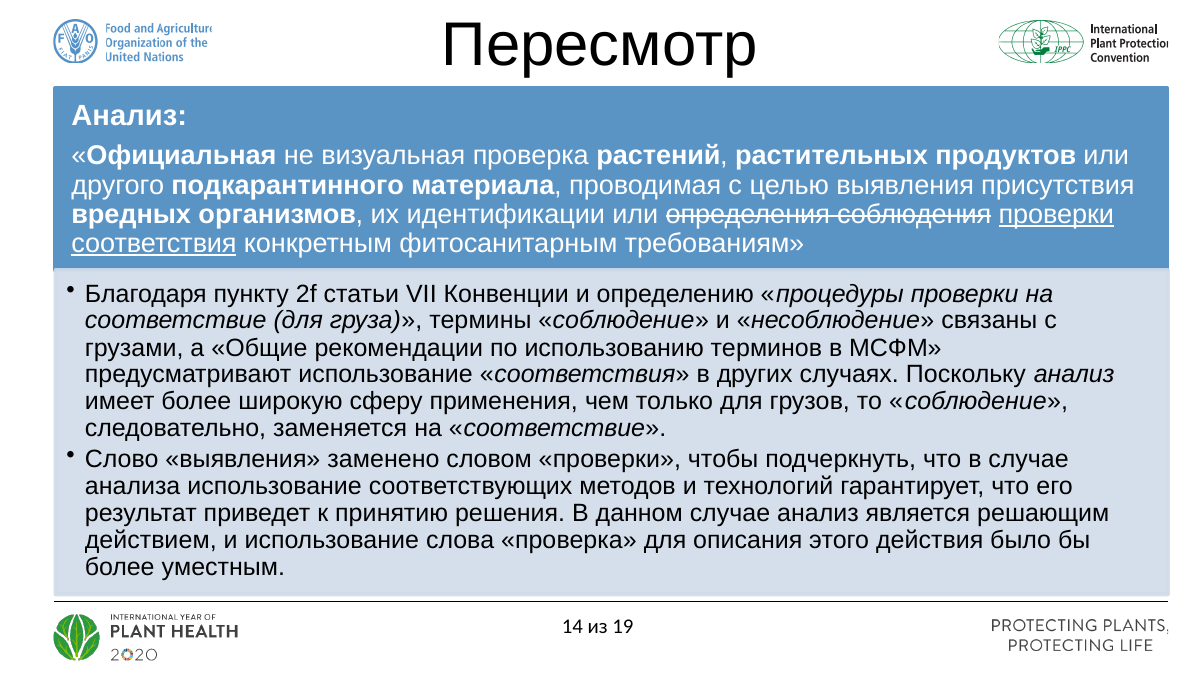

Пересмотр
Анализ:
«Официальная не визуальная проверка растений, растительных продуктов или другого подкарантинного материала, проводимая с целью выявления присутствия вредных организмов, их идентификации или определения соблюдения проверки соответствия конкретным фитосанитарным требованиям»
Благодаря пункту 2f статьи VII Конвенции и определению «процедуры проверки на соответствие (для груза)», термины «соблюдение» и «несоблюдение» связаны с грузами, а «Общие рекомендации по использованию терминов в МСФМ» предусматривают использование «соответствия» в других случаях. Поскольку анализ имеет более широкую сферу применения, чем только для грузов, то «соблюдение», следовательно, заменяется на «соответствие».
Слово «выявления» заменено словом «проверки», чтобы подчеркнуть, что в случае анализа использование соответствующих методов и технологий гарантирует, что его результат приведет к принятию решения. В данном случае анализ является решающим действием, и использование слова «проверка» для описания этого действия было бы более уместным.
14 из 19